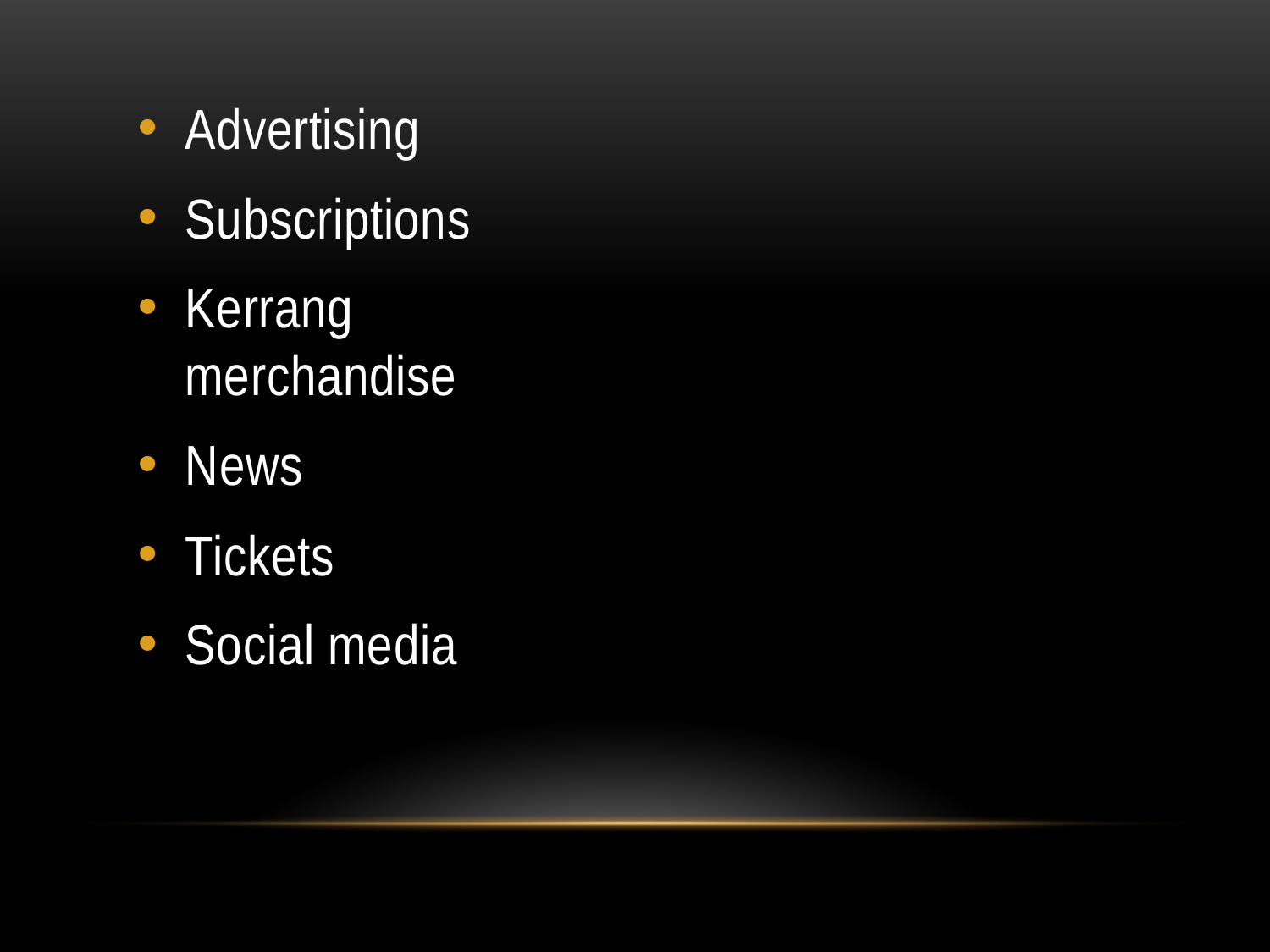

Advertising
Subscriptions
Kerrang merchandise
News
Tickets
Social media